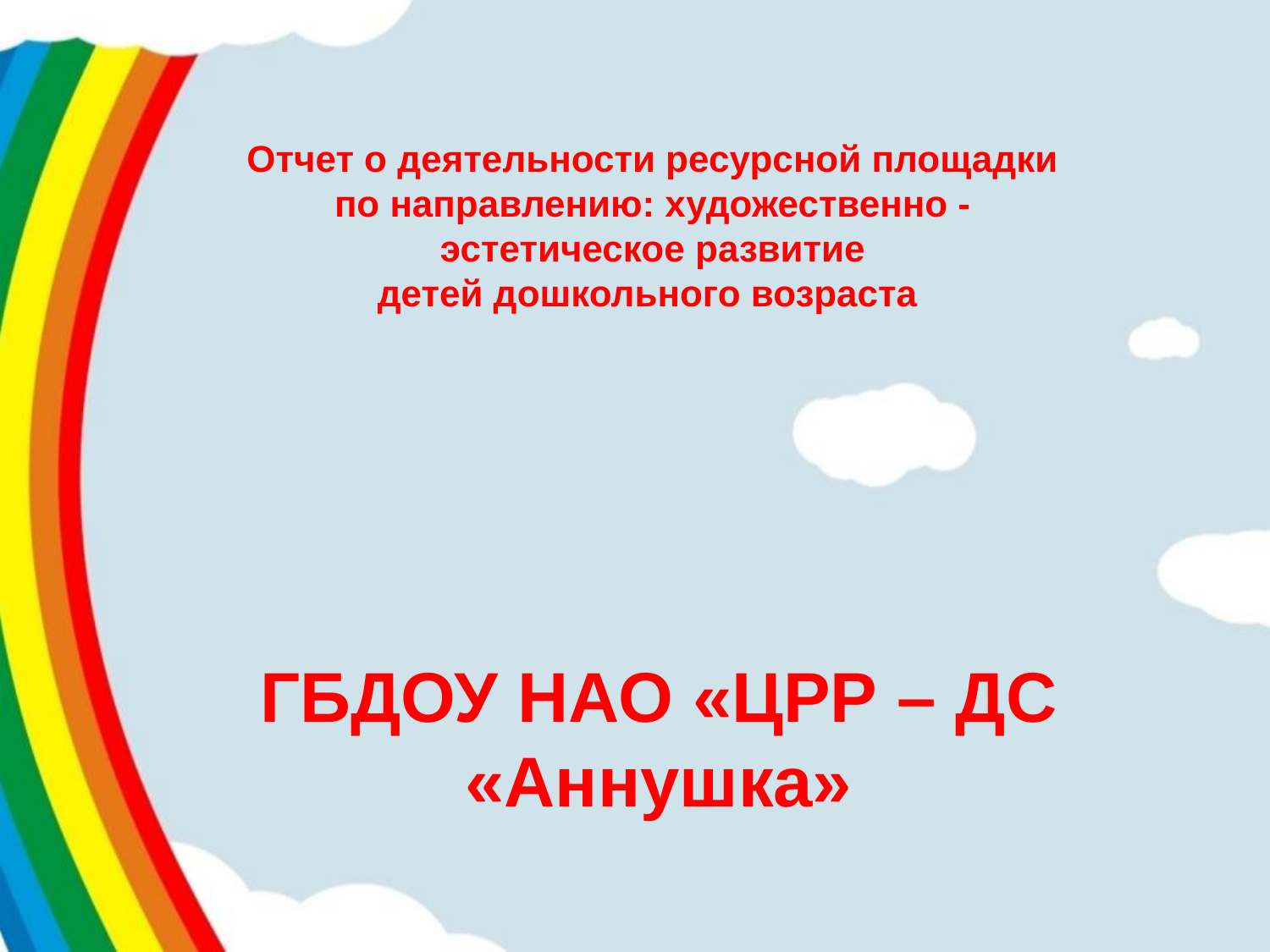

Отчет о деятельности ресурсной площадки
по направлению: художественно - эстетическое развитие
детей дошкольного возраста

# ГБДОУ НАО «ЦРР – ДС «Аннушка»